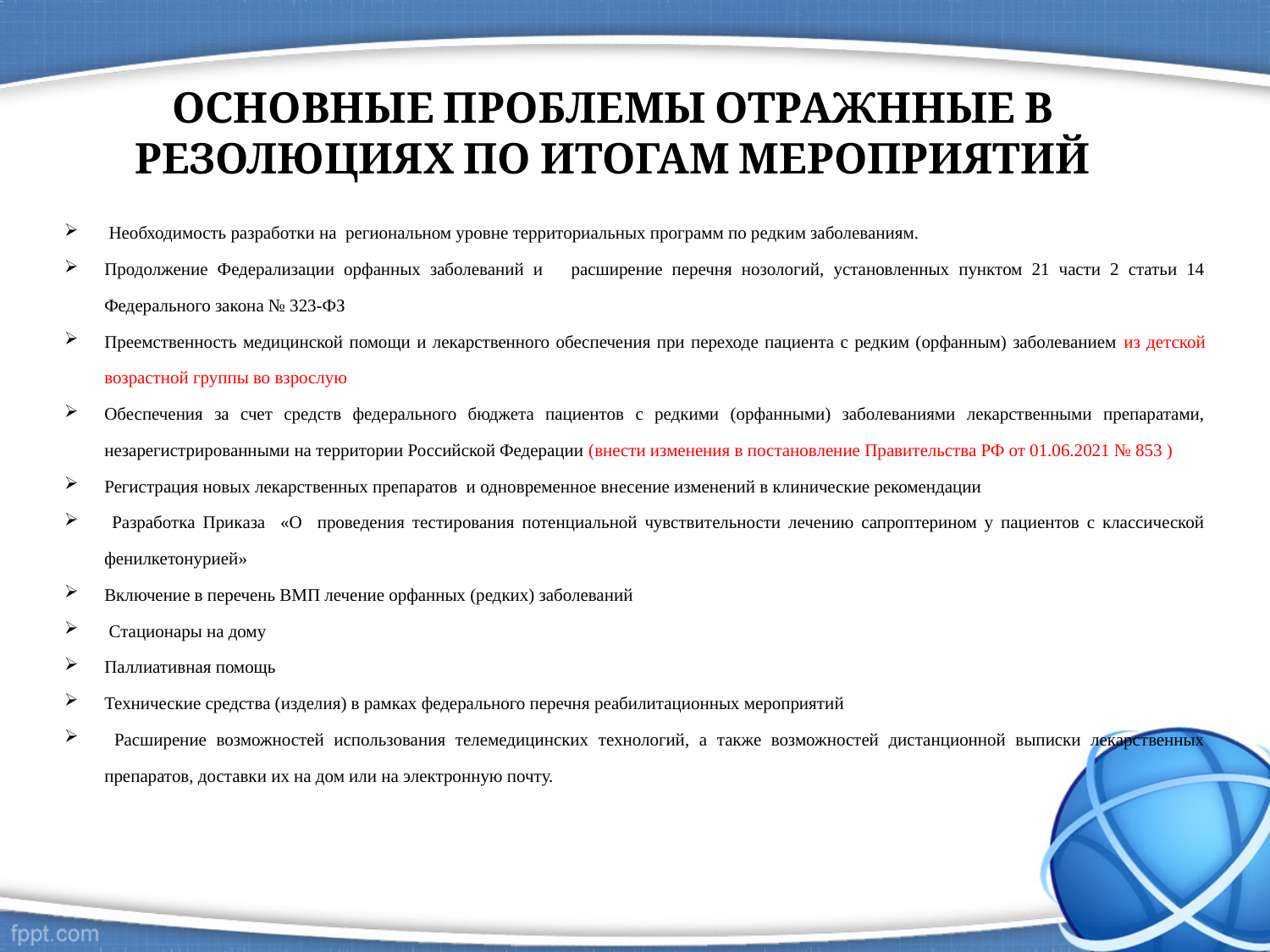

ОСНОВНЫЕ ПРОБЛЕМЫ ОТРАЖННЫЕ В РЕЗОЛЮЦИЯХ ПО ИТОГАМ МЕРОПРИЯТИЙ

 Необходимость разработки на  региональном уровне территориальных программ по редким заболеваниям.
Продолжение Федерализации орфанных заболеваний и   расширение перечня нозологий, установленных пунктом 21 части 2 статьи 14 Федерального закона № 323-ФЗ
Преемственность медицинской помощи и лекарственного обеспечения при переходе пациента с редким (орфанным) заболеванием из детской возрастной группы во взрослую
Обеспечения за счет средств федерального бюджета пациентов с редкими (орфанными) заболеваниями лекарственными препаратами, незарегистрированными на территории Российской Федерации (внести изменения в постановление Правительства РФ от 01.06.2021 № 853 )
Регистрация новых лекарственных препаратов  и одновременное внесение изменений в клинические рекомендации
 Разработка Приказа  «О  проведения тестирования потенциальной чувствительности лечению сапроптерином у пациентов с классической фенилкетонурией»
Включение в перечень ВМП лечение орфанных (редких) заболеваний
 Стационары на дому
Паллиативная помощь
Технические средства (изделия) в рамках федерального перечня реабилитационных мероприятий
 Расширение возможностей использования телемедицинских технологий, а также возможностей дистанционной выписки лекарственных препаратов, доставки их на дом или на электронную почту.